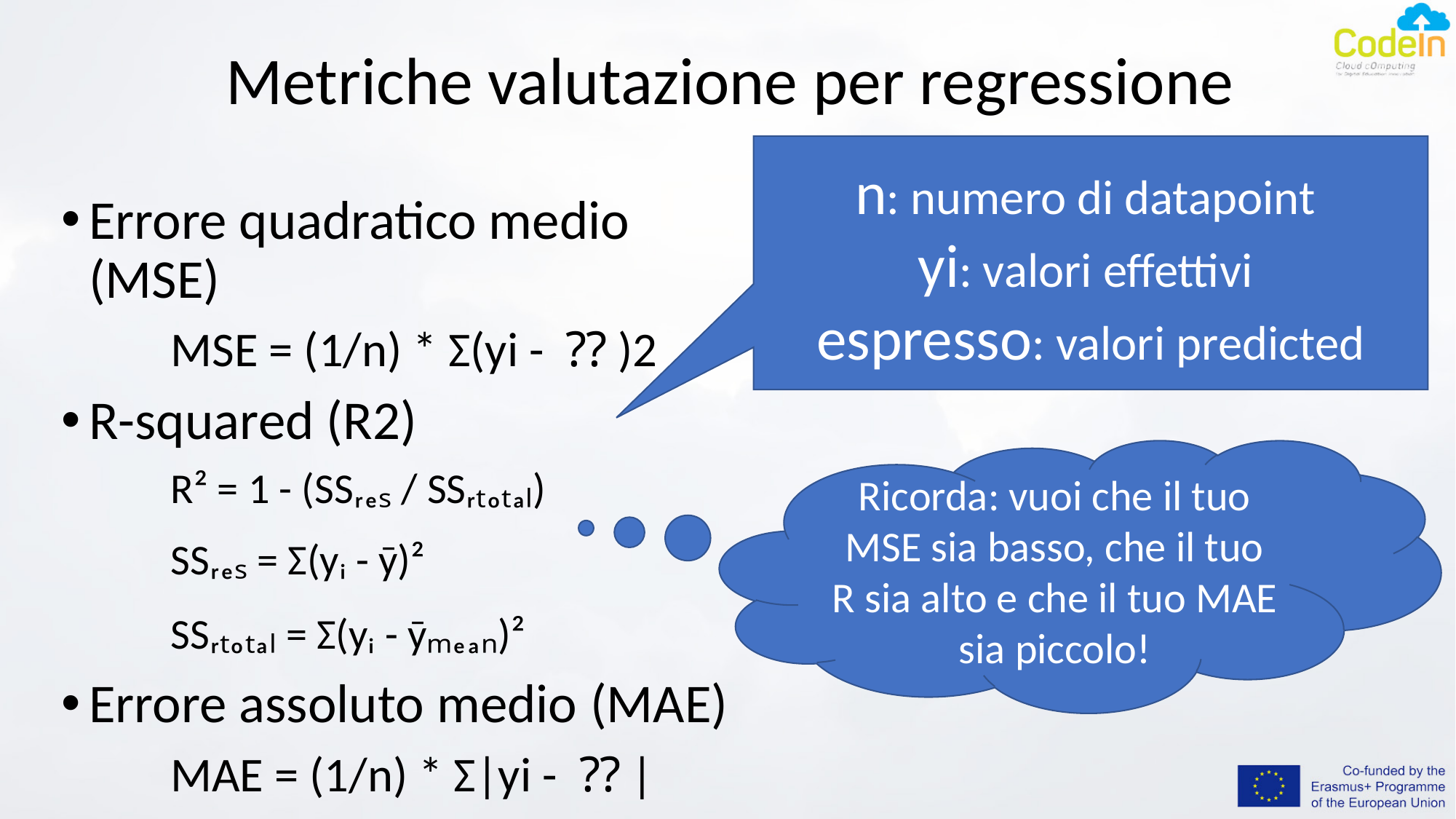

# Metriche valutazione per regressione
n: numero di datapoint
yi: valori effettivi
espresso: valori predicted
Errore quadratico medio (MSE)
	MSE = (1/n) * Σ(yi -  ⁇ )2
R-squared (R2)
	R² = 1 - (SSᵣₑₛ / SSᵣₜₒₜₐₗ)
	SSᵣₑₛ = Σ(yᵢ - ȳ)²
	SSᵣₜₒₜₐₗ = Σ(yᵢ - ȳₘₑₐₙ)²
Errore assoluto medio (MAE)
	MAE = (1/n) * Σ|yi -  ⁇ |

Ricorda: vuoi che il tuo MSE sia basso, che il tuo R sia alto e che il tuo MAE sia piccolo!